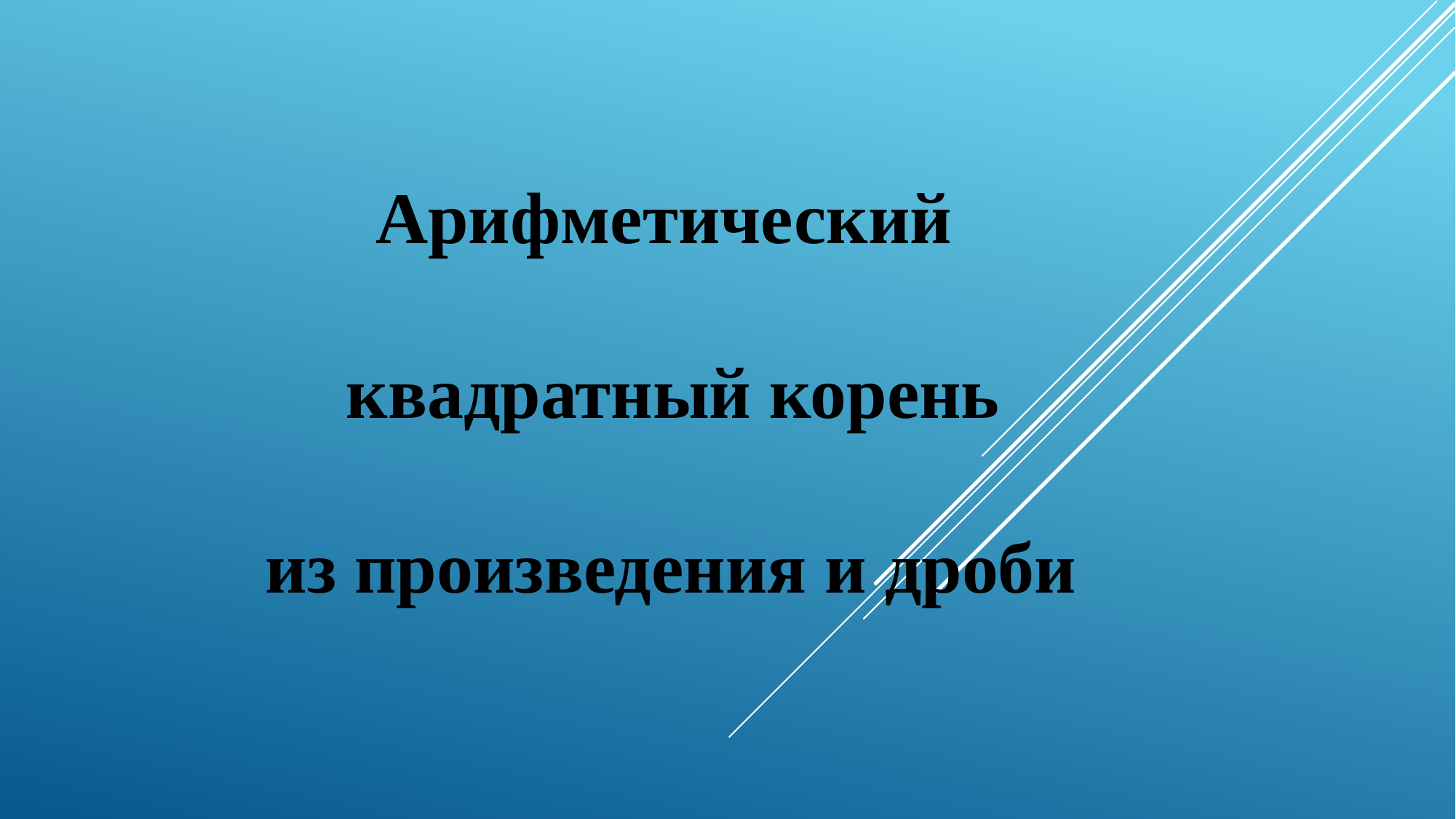

#
Арифметический

квадратный корень

из произведения и дроби